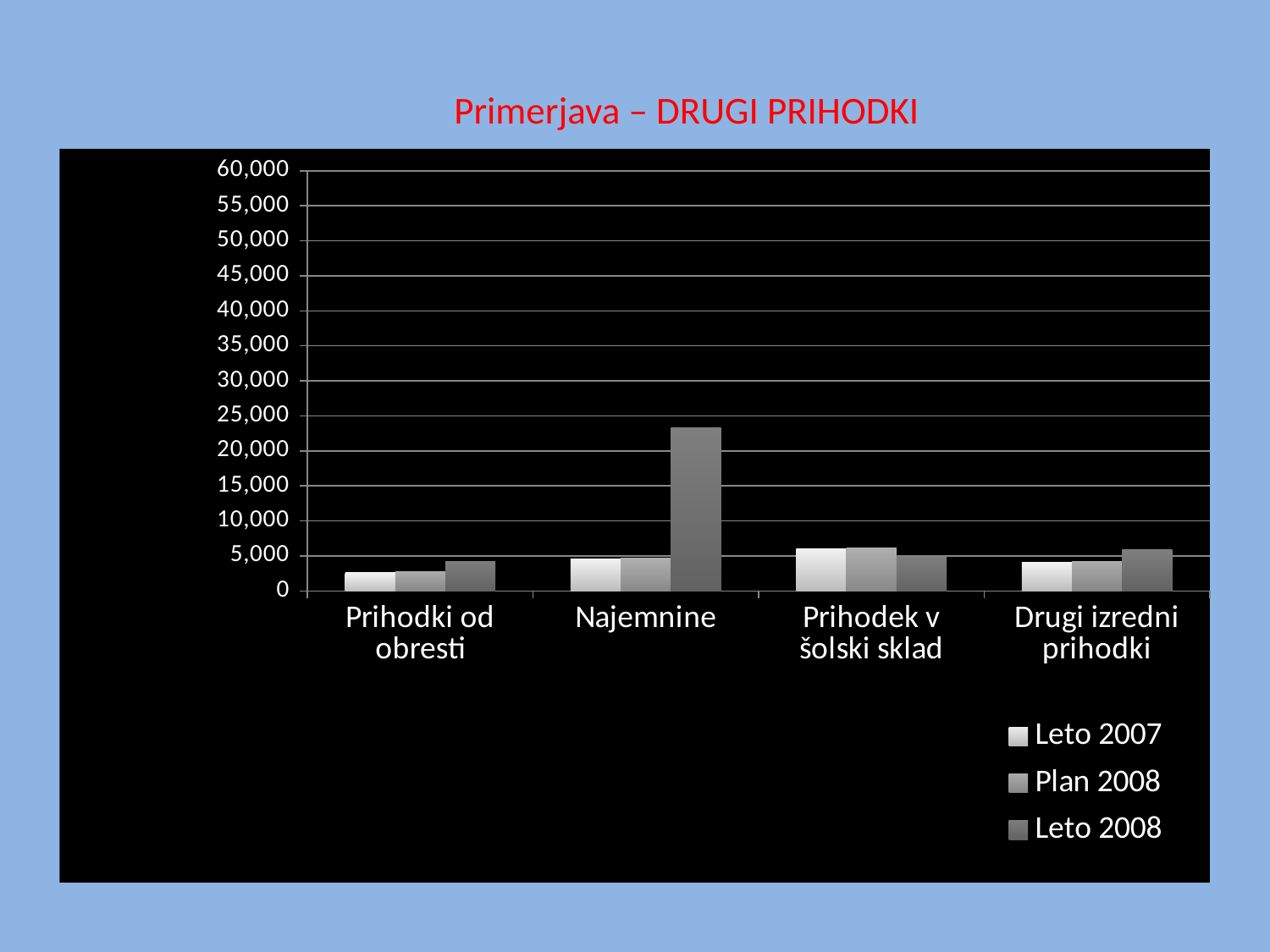

# Primerjava – DRUGI PRIHODKI

### Chart

| Category | Leto 2007 | Plan 2008 | Leto 2008 |
|---|---|---|---|
| Prihodki od obresti | 2633.4 | 2701.87 | 4258.05 |
| Najemnine | 4518.85 | 4636.34 | 23315.2 |
| Prihodek v šolski sklad | 5966.03 | 6121.15 | 5034.95 |
| Drugi izredni prihodki | 4129.93 | 4237.31 | 5866.22 |